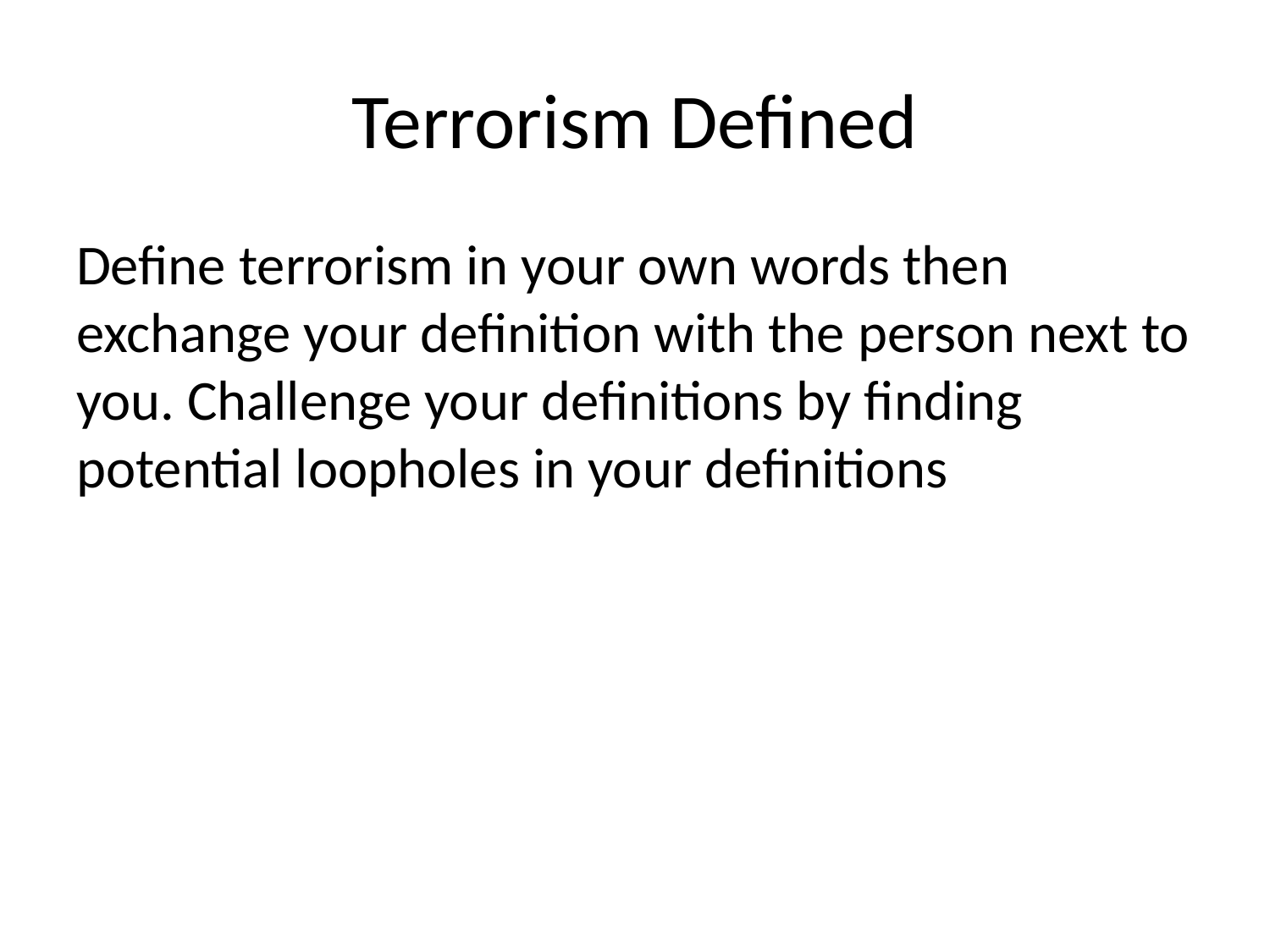

# Terrorism Defined
Define terrorism in your own words then exchange your definition with the person next to you. Challenge your definitions by finding potential loopholes in your definitions